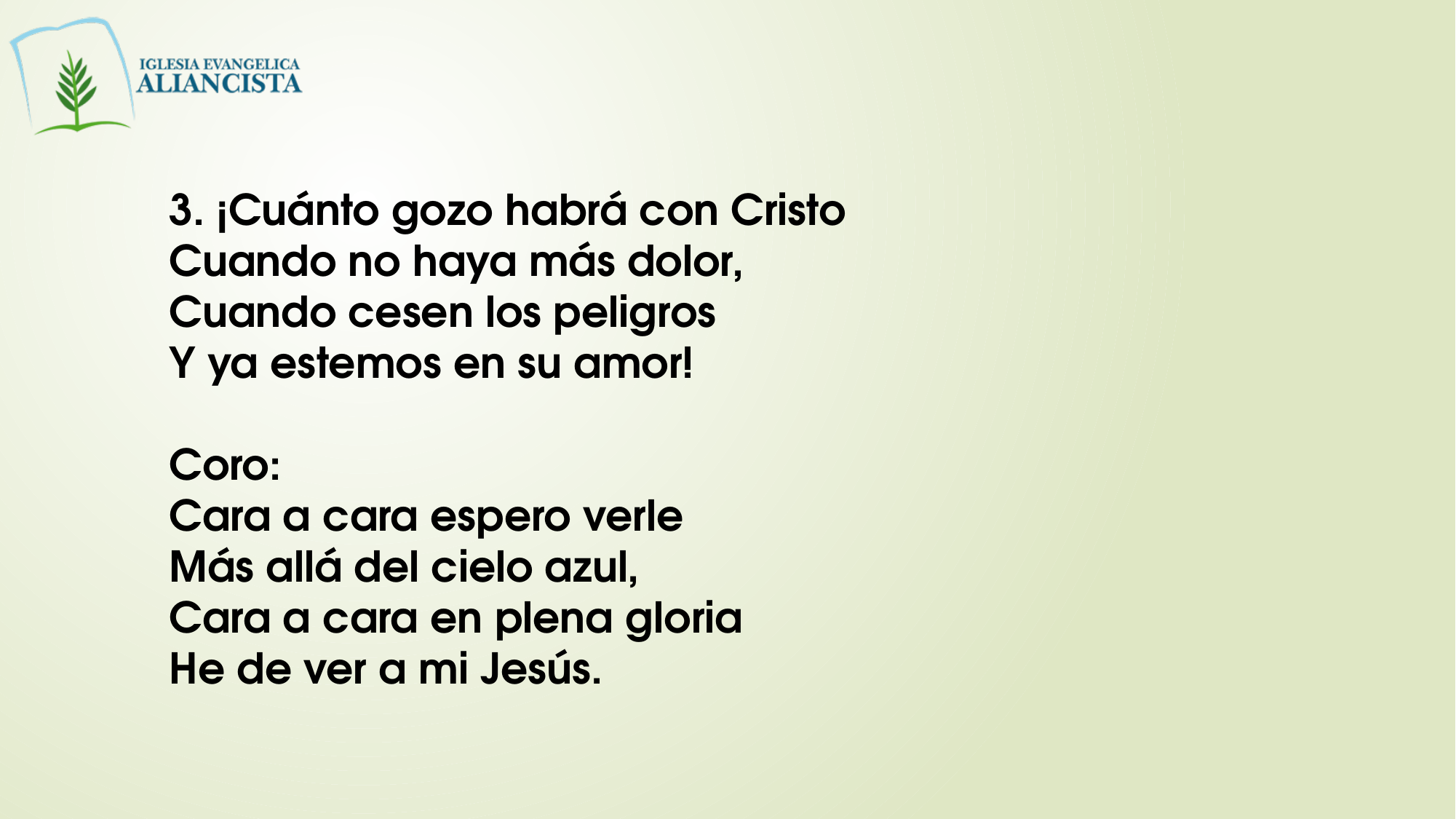

3. ¡Cuánto gozo habrá con Cristo
Cuando no haya más dolor,
Cuando cesen los peligros
Y ya estemos en su amor!

Coro:
Cara a cara espero verle
Más allá del cielo azul,
Cara a cara en plena gloria
He de ver a mi Jesús.